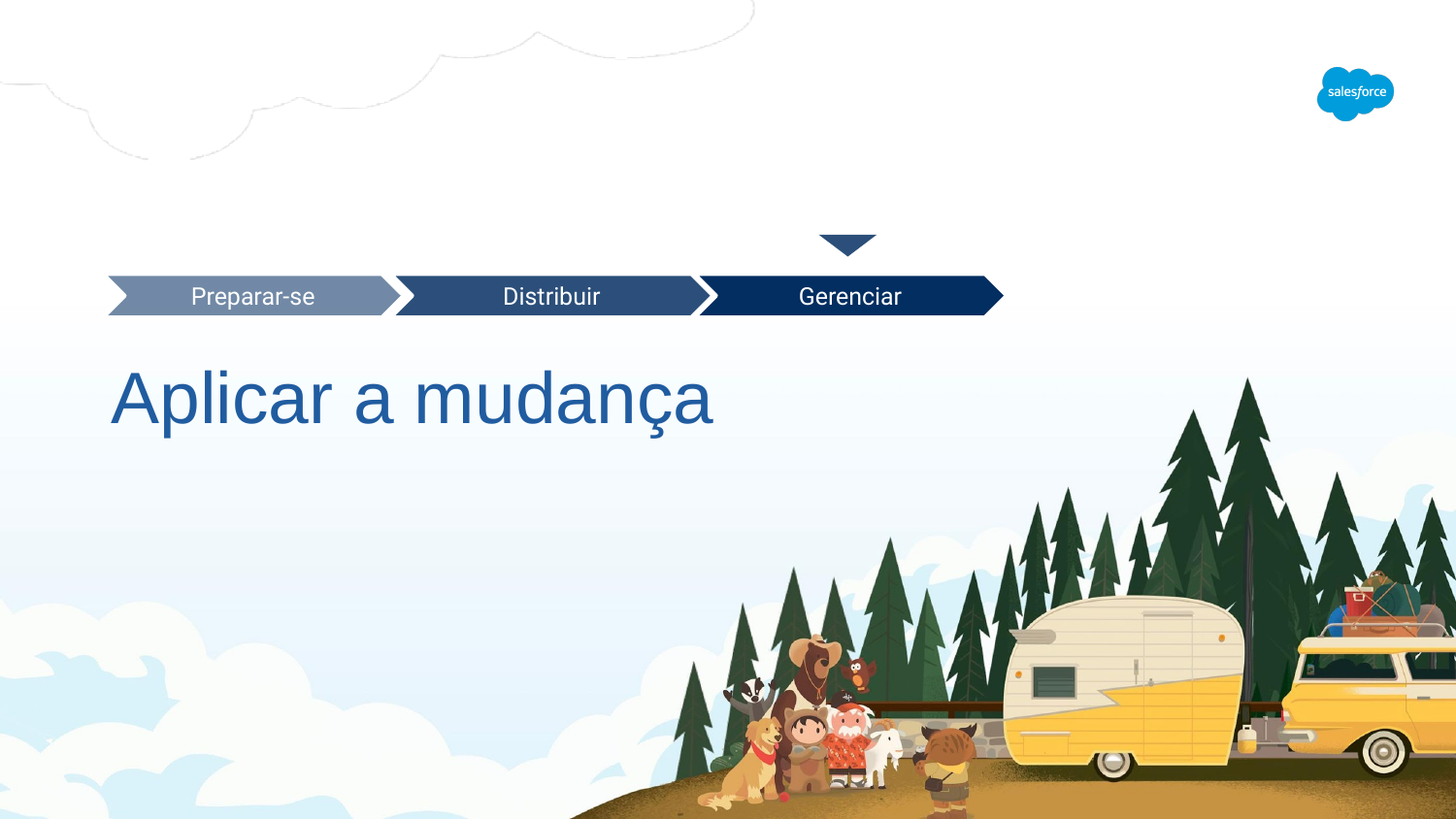

Preparar-se
Distribuir
Gerenciar
# Aplicar a mudança